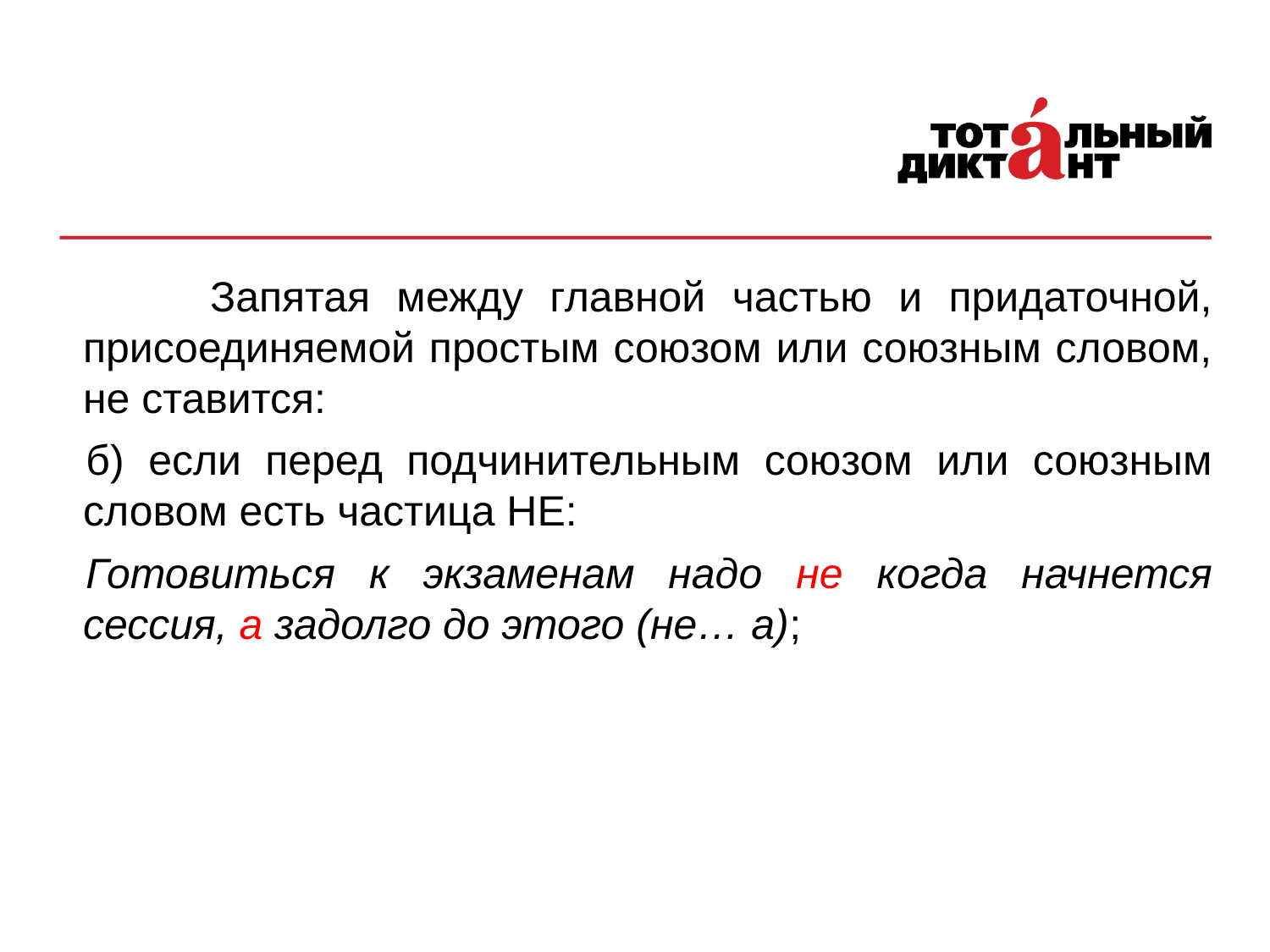

Запятая между главной частью и придаточной, присоединяемой простым союзом или союзным словом, не ставится:
б) если перед подчинительным союзом или союзным словом есть частица НЕ:
Готовиться к экзаменам надо не когда начнется сессия, а задолго до этого (не… а);